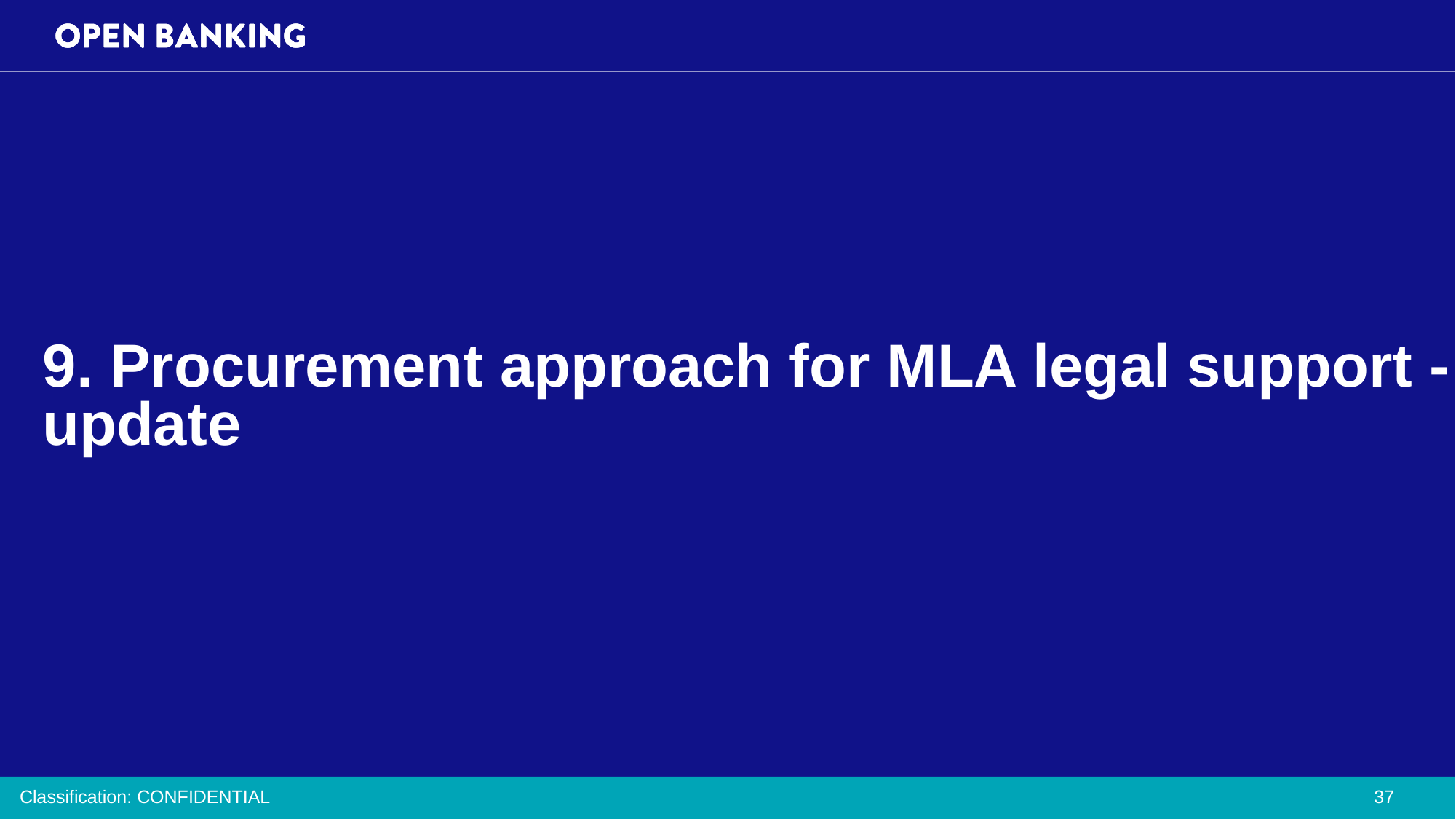

# 9. Procurement approach for MLA legal support - update
Classification: CONFIDENTIAL
37